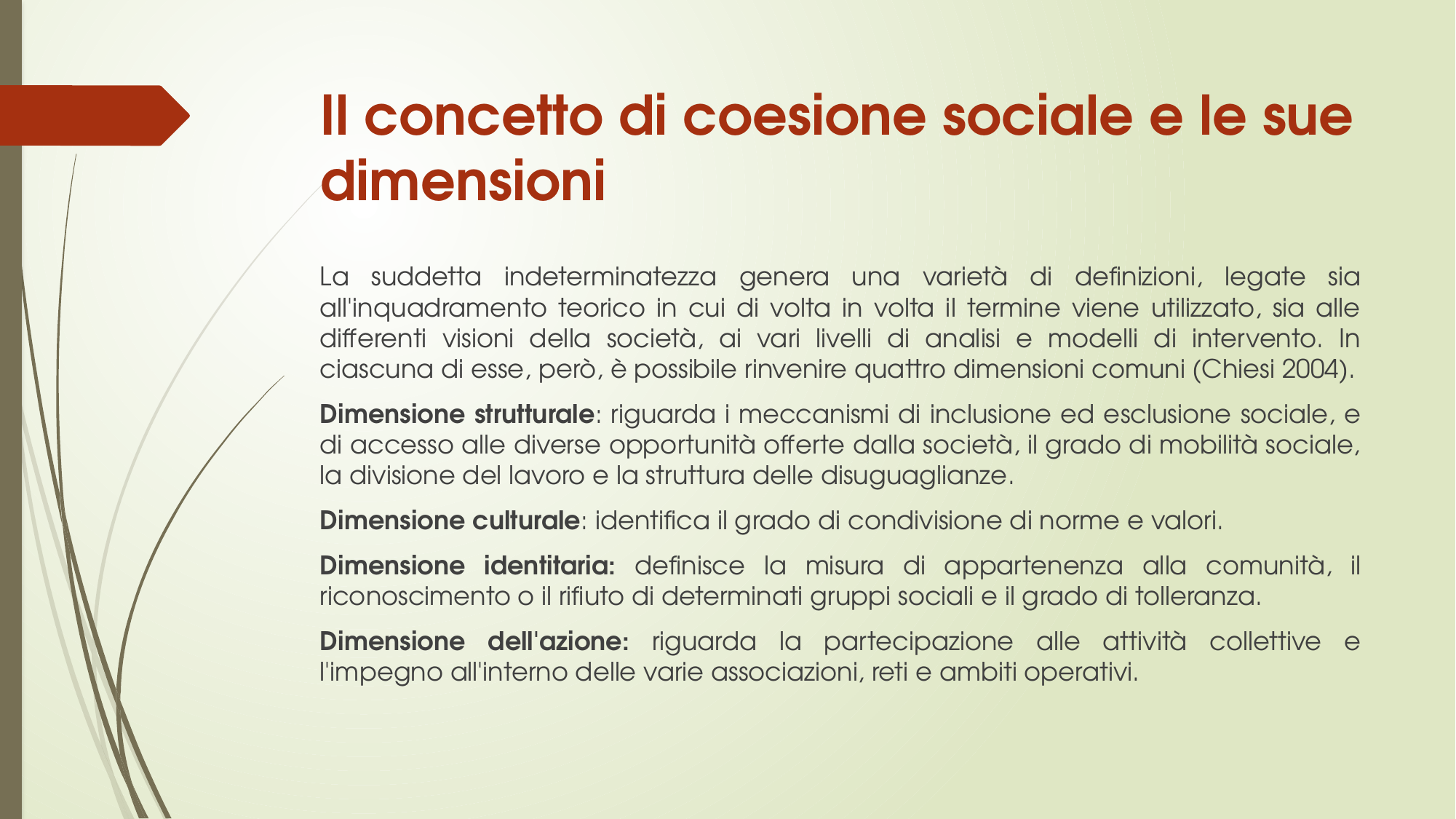

# Il concetto di coesione sociale e le sue dimensioni
La suddetta indeterminatezza genera una varietà di definizioni, legate sia all'inquadramento teorico in cui di volta in volta il termine viene utilizzato, sia alle differenti visioni della società, ai vari livelli di analisi e modelli di intervento. In ciascuna di esse, però, è possibile rinvenire quattro dimensioni comuni (Chiesi 2004).
Dimensione strutturale: riguarda i meccanismi di inclusione ed esclusione sociale, e di accesso alle diverse opportunità offerte dalla società, il grado di mobilità sociale, la divisione del lavoro e la struttura delle disuguaglianze.
Dimensione culturale: identifica il grado di condivisione di norme e valori.
Dimensione identitaria: definisce la misura di appartenenza alla comunità, il riconoscimento o il rifiuto di determinati gruppi sociali e il grado di tolleranza.
Dimensione dell'azione: riguarda la partecipazione alle attività collettive e l'impegno all'interno delle varie associazioni, reti e ambiti operativi.